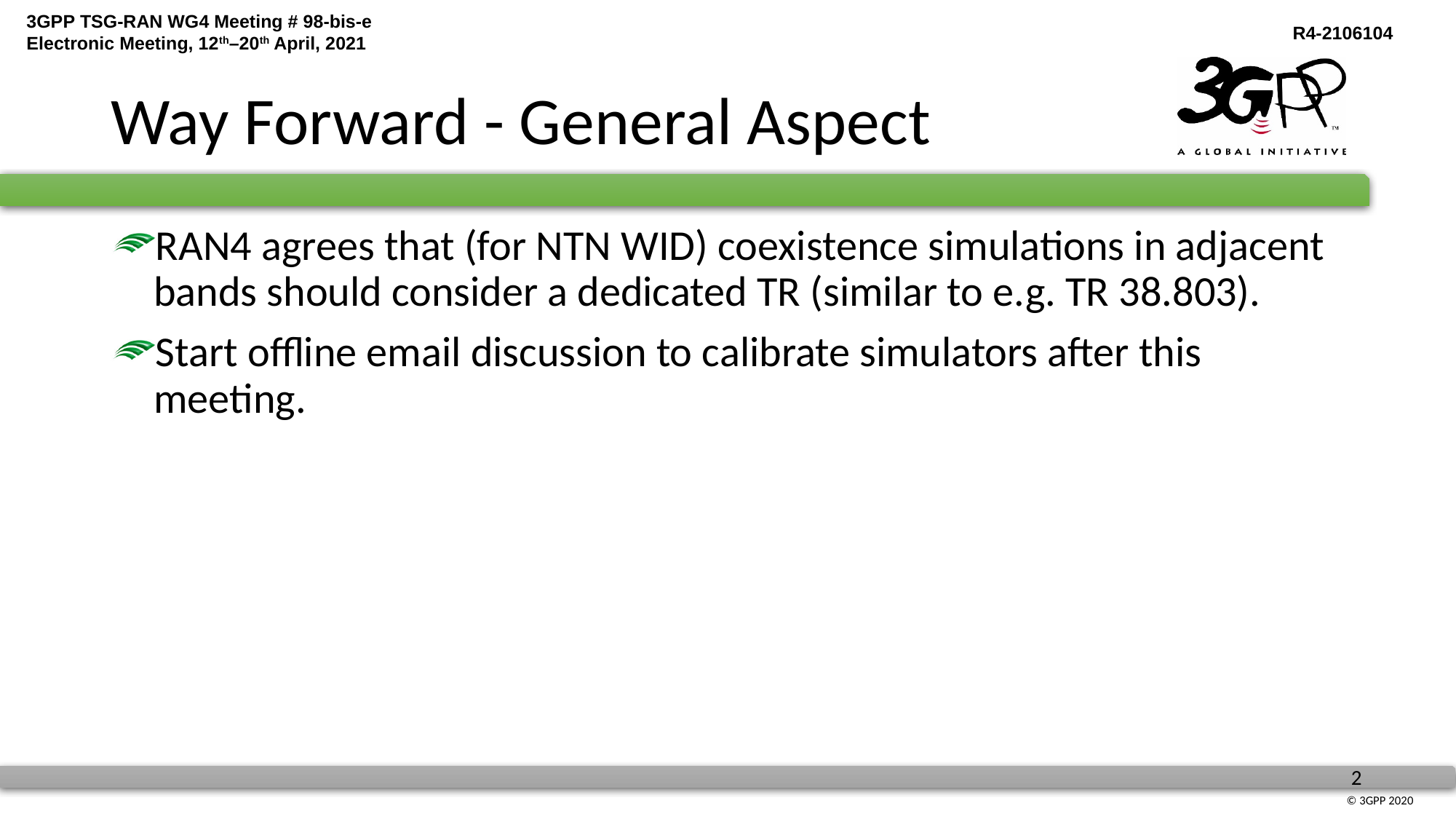

# Way Forward - General Aspect
RAN4 agrees that (for NTN WID) coexistence simulations in adjacent bands should consider a dedicated TR (similar to e.g. TR 38.803).
Start offline email discussion to calibrate simulators after this meeting.